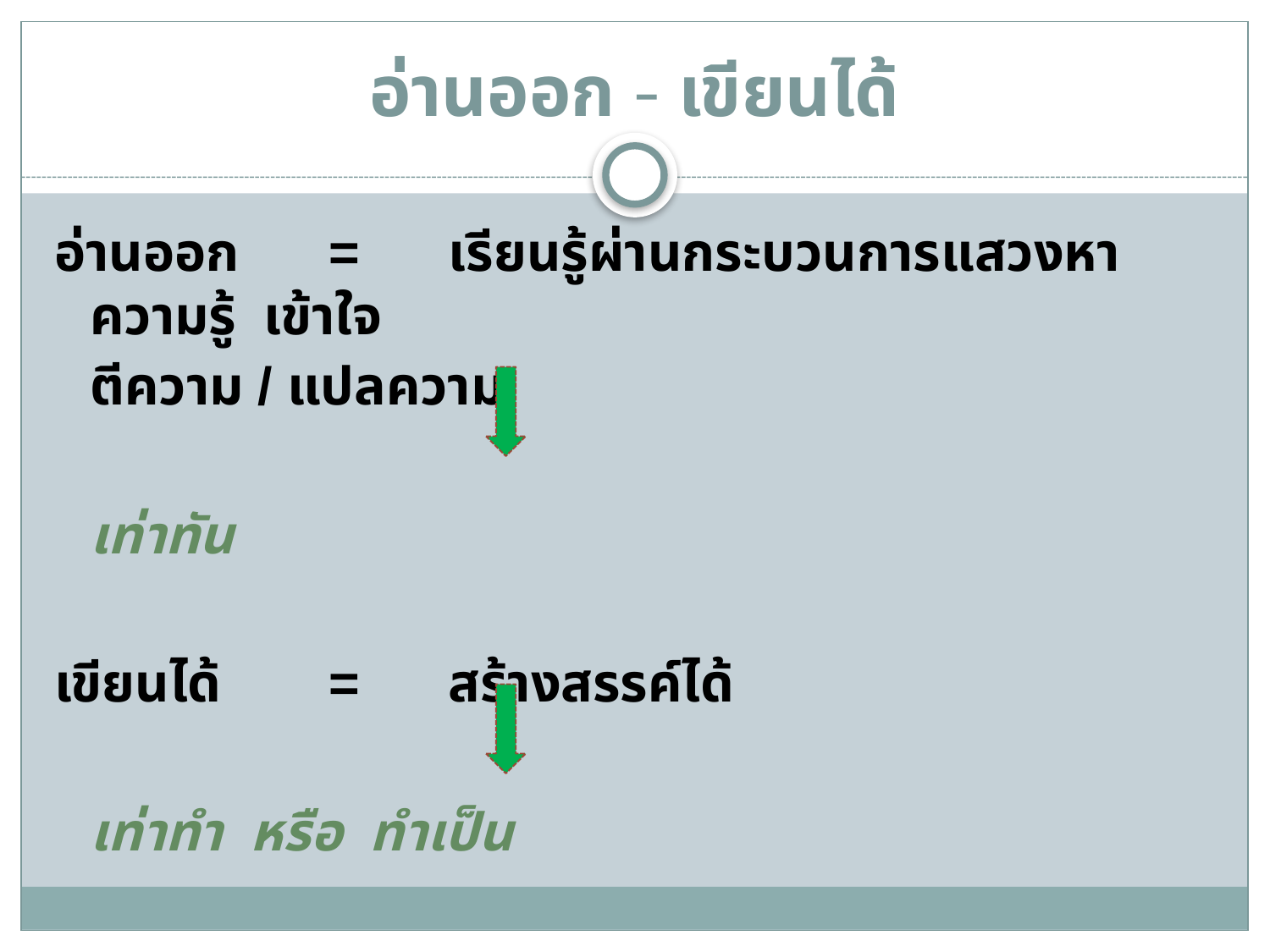

# อ่านออก - เขียนได้
อ่านออก	=	เรียนรู้ผ่านกระบวนการแสวงหาความรู้  เข้าใจ
			ตีความ / แปลความ

					เท่าทัน

เขียนได้	=	สร้างสรรค์ได้

					เท่าทำ  หรือ  ทำเป็น